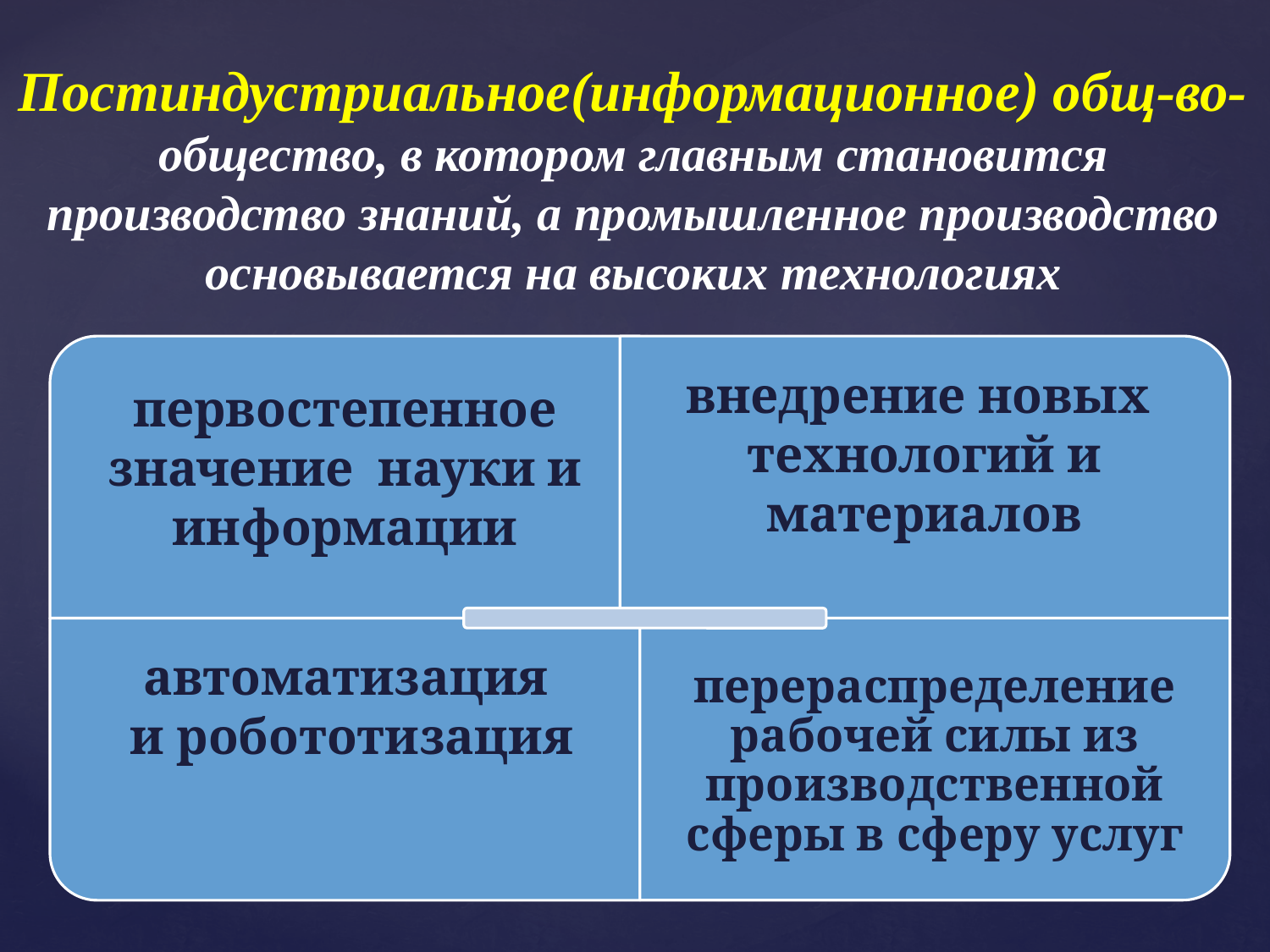

# Постиндустриальное(информационное) общ-во- общество, в котором главным становится производство знаний, а промышленное производство основывается на высоких технологиях
первостепенное значение  науки и информации
внедрение новых
 технологий и
 материалов
автоматизация
и робототизация
перераспределение рабочей силы из производственной сферы в сферу услуг